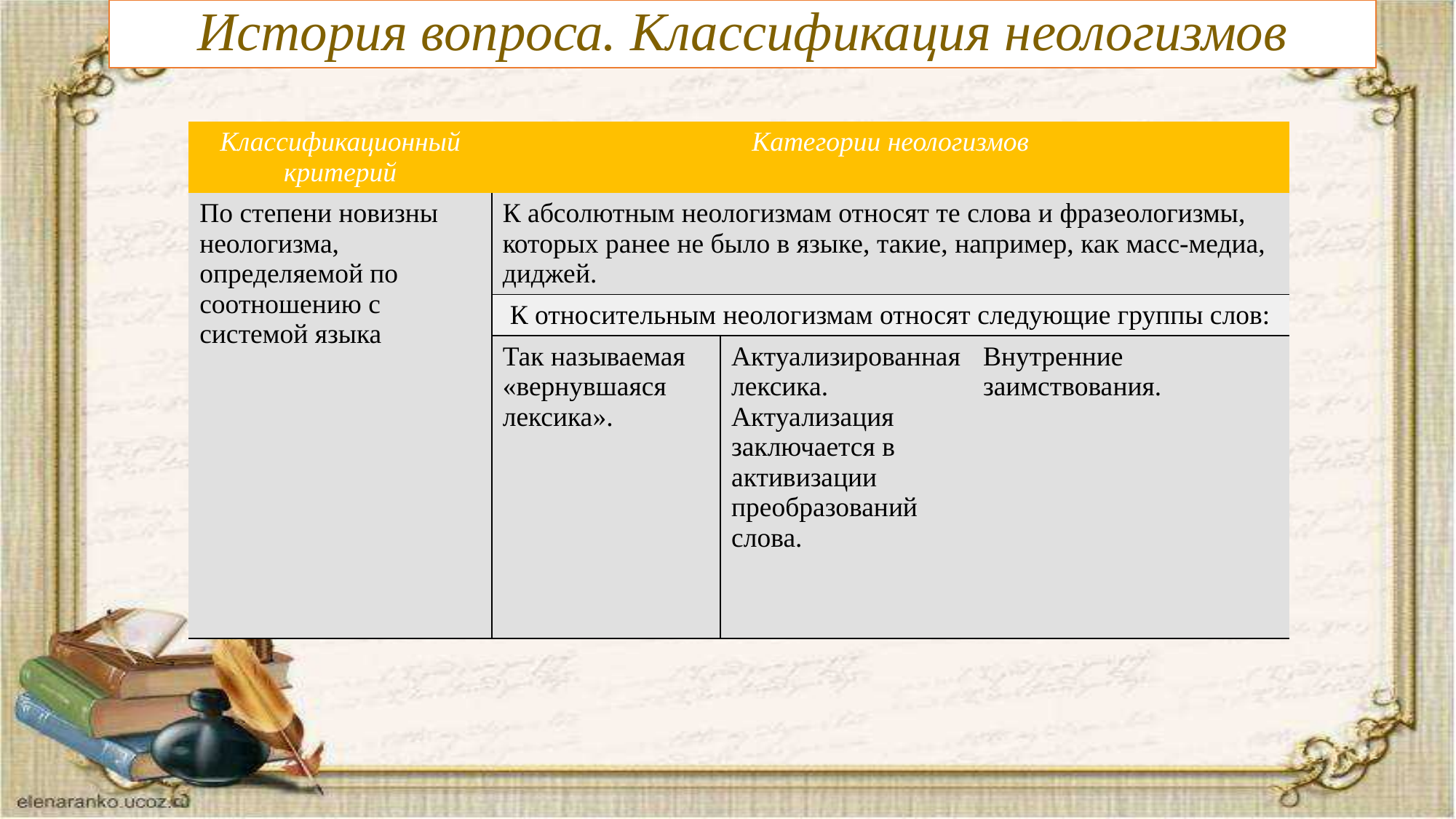

# История вопроса. Классификация неологизмов
| Классификационный критерий | Категории неологизмов |  |  |
| --- | --- | --- | --- |
| По степени новизны неологизма, определяемой по соотношению с системой языка | К абсолютным неологизмам относят те слова и фразеологизмы, которых ранее не было в языке, такие, например, как масс-медиа, диджей. |  |  |
|  | К относительным неологизмам относят следующие группы слов: |  |  |
|  | Так называемая «вернувшаяся лексика». | Актуализированная лексика. Актуализация заключается в активизации преобразований слова. | Внутренние заимствования. |